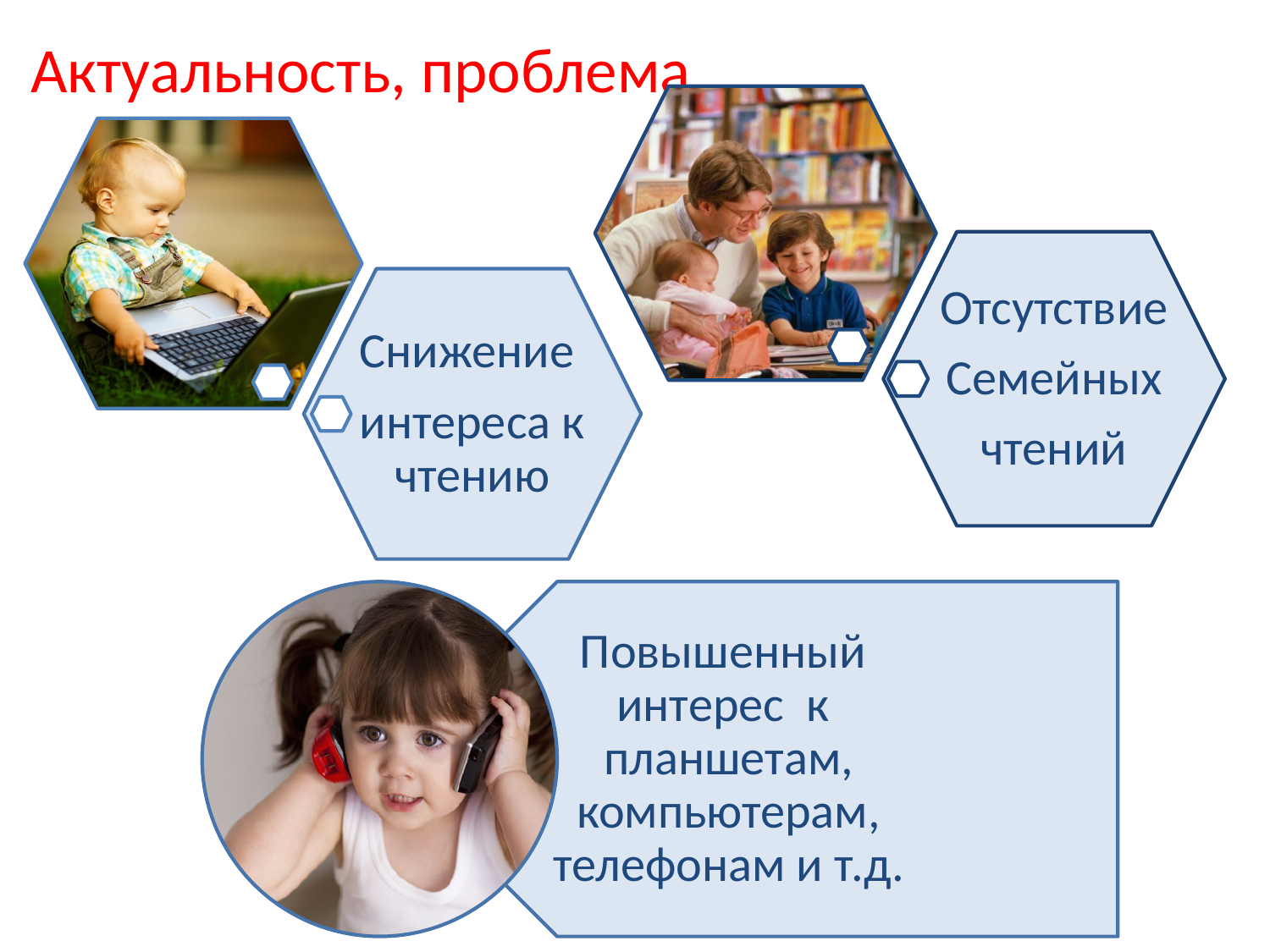

Актуальность, проблема
Отсутствие
Семейных
чтений
Снижение
интереса к чтению
Повышенный  интерес  к  планшетам, компьютерам, телефонам и т.д.